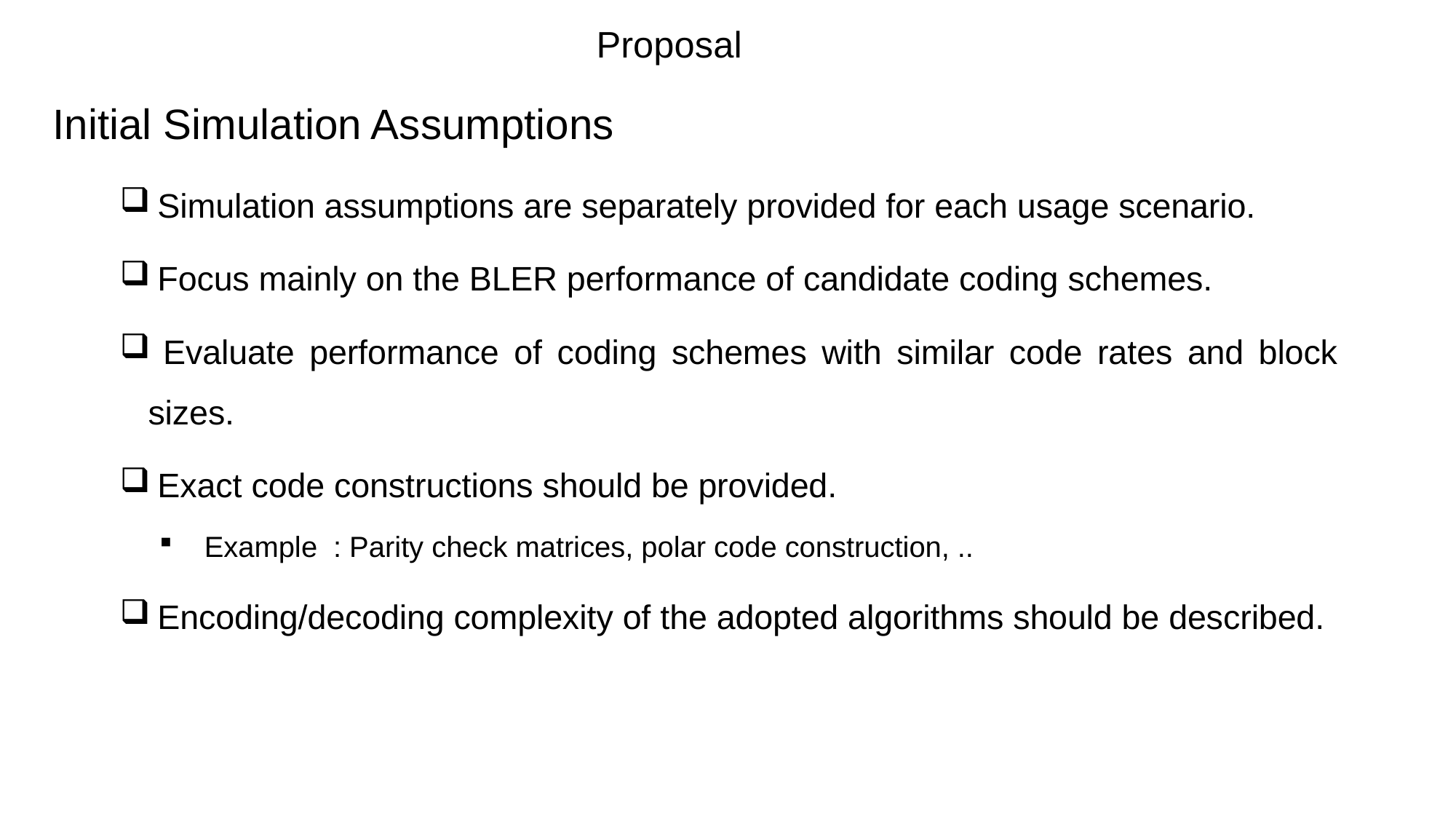

Proposal
# Initial Simulation Assumptions
 Simulation assumptions are separately provided for each usage scenario.
 Focus mainly on the BLER performance of candidate coding schemes.
 Evaluate performance of coding schemes with similar code rates and block sizes.
 Exact code constructions should be provided.
Example  : Parity check matrices, polar code construction, ..
 Encoding/decoding complexity of the adopted algorithms should be described.